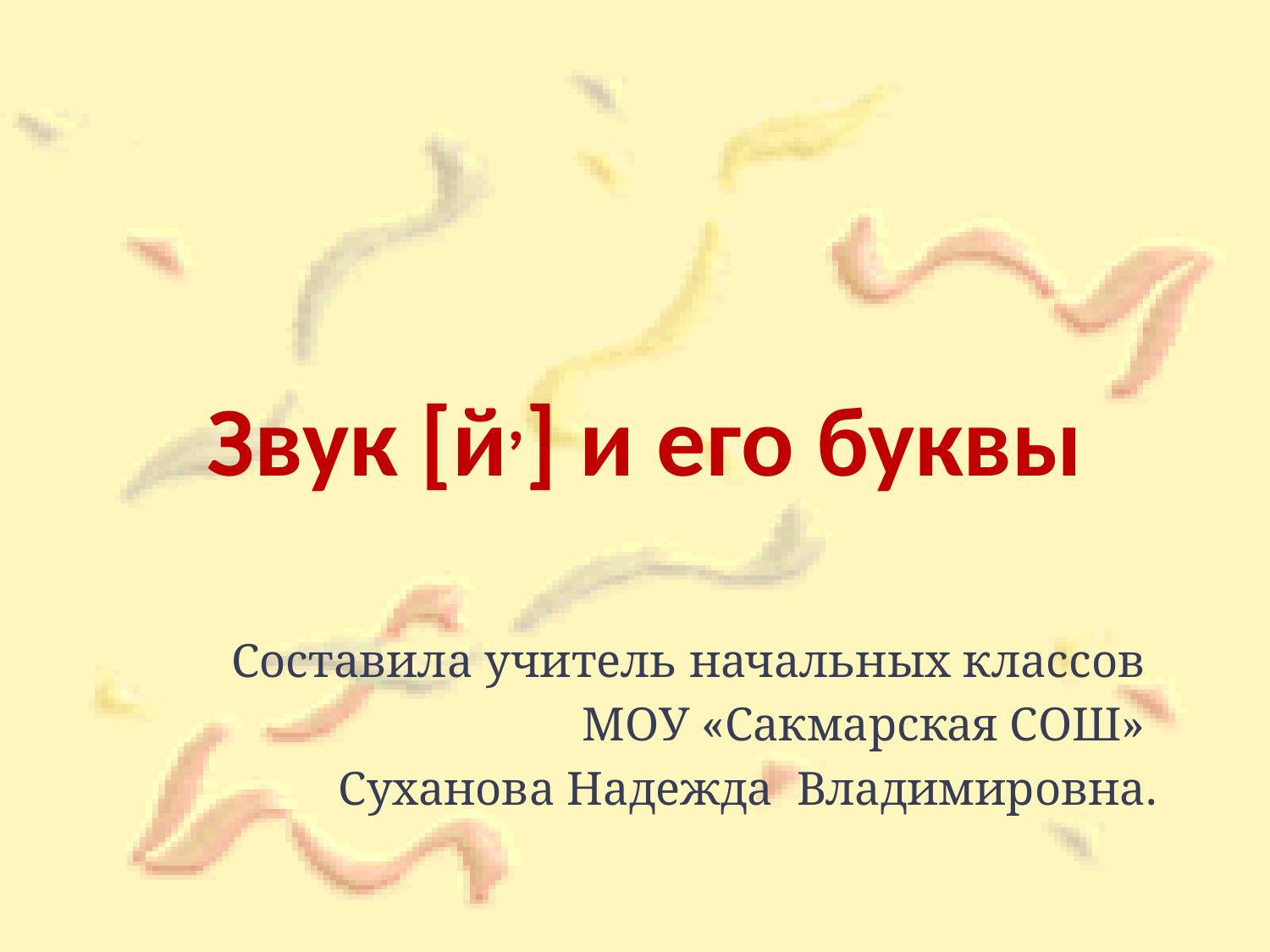

#
Звук [й,] и его буквы
Составила учитель начальных классов
МОУ «Сакмарская СОШ»
Суханова Надежда  Владимировна.